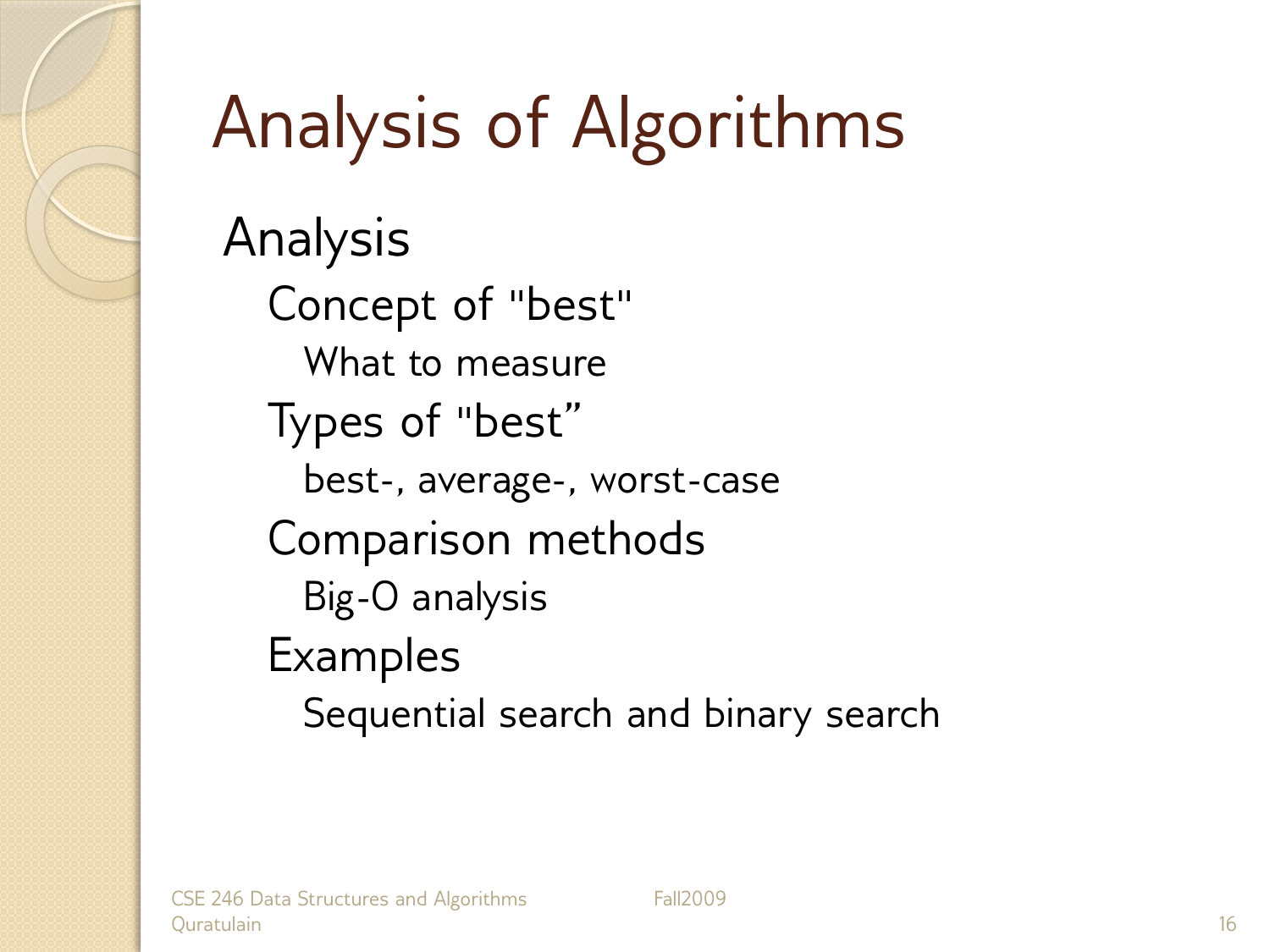

# Analysis of Algorithms
Analysis
Concept of "best"
What to measure
Types of "best”
best-, average-, worst-case
Comparison methods
Big-O analysis
Examples
Sequential search and binary search

CSE 246 Data Structures and Algorithms                    Fall2009                                                          Quratulain
16